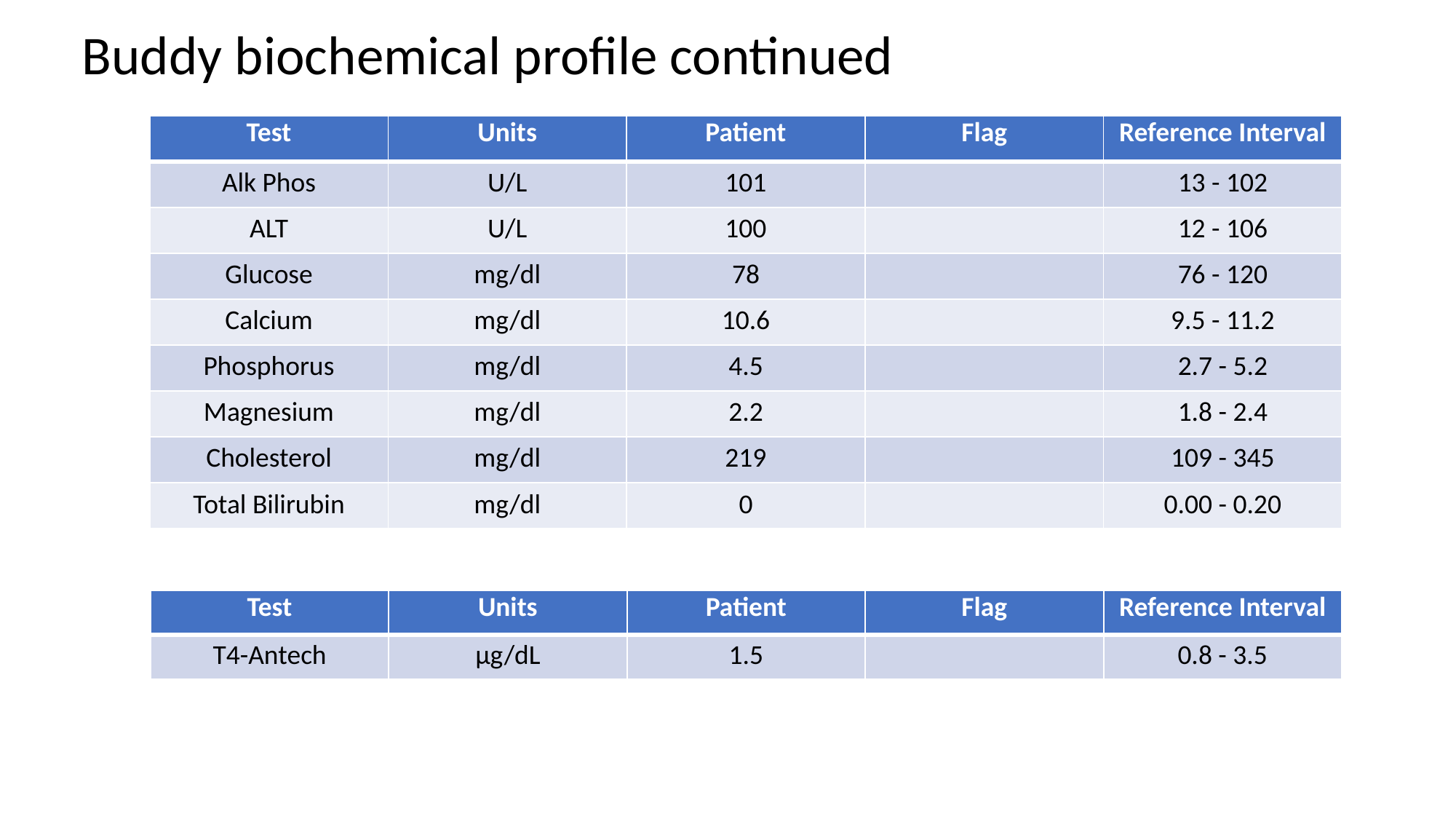

# Buddy biochemical profile continued
| Test | Units | Patient | Flag | Reference Interval |
| --- | --- | --- | --- | --- |
| Alk Phos | U/L | 101 |  | 13 - 102 |
| ALT | U/L | 100 |  | 12 - 106 |
| Glucose | mg/dl | 78 |  | 76 - 120 |
| Calcium | mg/dl | 10.6 |  | 9.5 - 11.2 |
| Phosphorus | mg/dl | 4.5 |  | 2.7 - 5.2 |
| Magnesium | mg/dl | 2.2 |  | 1.8 - 2.4 |
| Cholesterol | mg/dl | 219 |  | 109 - 345 |
| Total Bilirubin | mg/dl | 0 |  | 0.00 - 0.20 |
| Test | Units | Patient | Flag | Reference Interval |
| --- | --- | --- | --- | --- |
| T4-Antech | µg/dL | 1.5 |  | 0.8 - 3.5 |